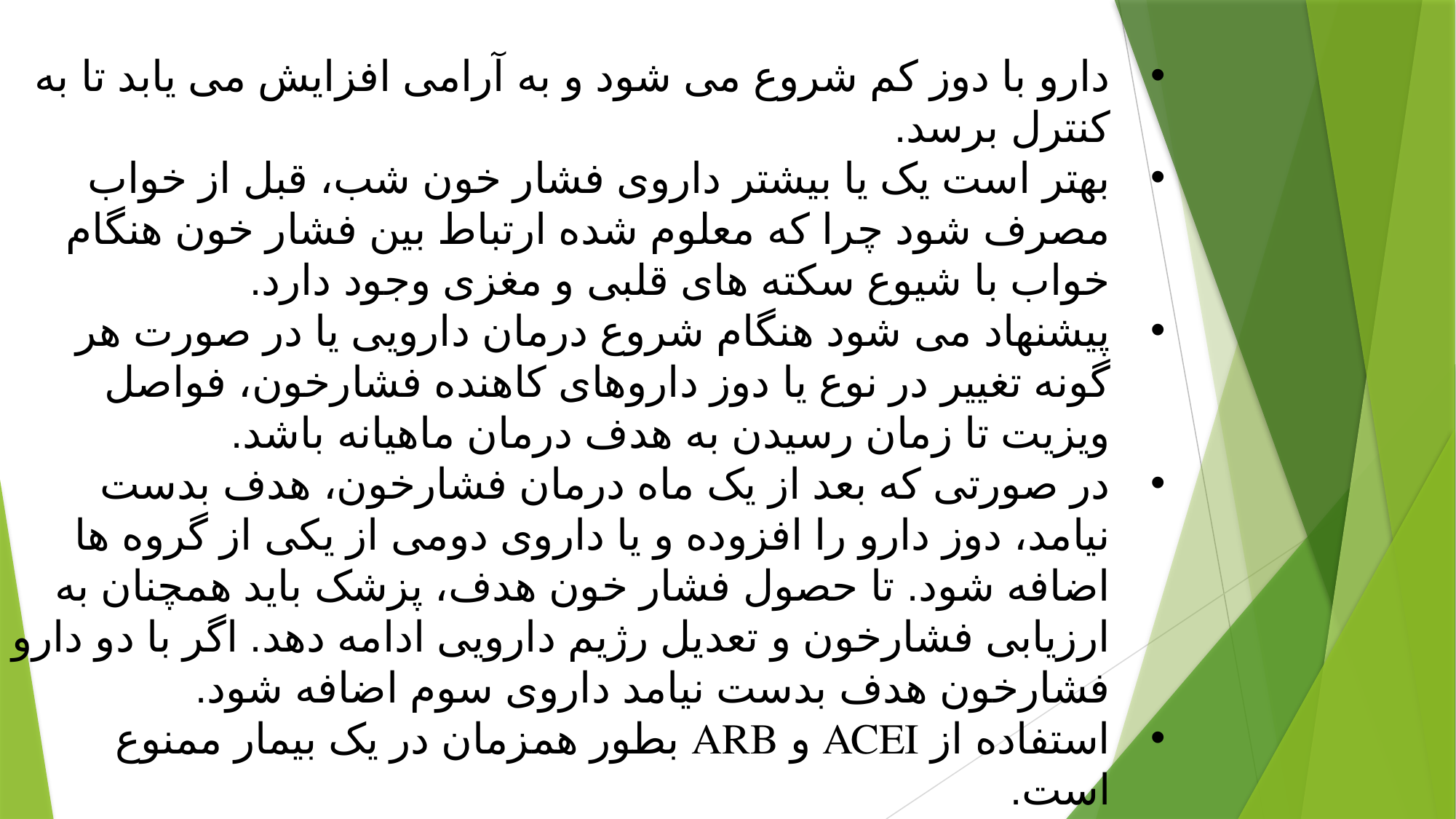

دارو با دوز کم شروع می شود و به آرامی افزایش می یابد تا به کنترل برسد.
بهتر است یک یا بیشتر داروی فشار خون شب، قبل از خواب مصرف شود چرا که معلوم شده ارتباط بین فشار خون هنگام خواب با شیوع سکته های قلبی و مغزی وجود دارد.
پیشنهاد می شود هنگام شروع درمان دارویی یا در صورت هر گونه تغییر در نوع یا دوز داروهای کاهنده فشارخون، فواصل ویزیت تا زمان رسیدن به هدف درمان ماهیانه باشد.
در صورتی که بعد از یک ماه درمان فشارخون، هدف بدست نیامد، دوز دارو را افزوده و یا داروی دومی از یکی از گروه ها اضافه شود. تا حصول فشار خون هدف، پزشک باید همچنان به ارزیابی فشارخون و تعدیل رژیم دارویی ادامه دهد. اگر با دو دارو فشارخون هدف بدست نیامد داروی سوم اضافه شود.
استفاده از ACEI و ARB بطور همزمان در یک بیمار ممنوع است.
در بیمارانی که با وجود استفاده از 3 دارو فشارخون هدف حاصل نمی شود و یا در بیمارانی که به علت پیچیدگی وضعیت آن ها، نیاز به مشاوره کلینیکی بیشتری وجود دارد، ارجاع به متخصص ممکن است لازم شود.